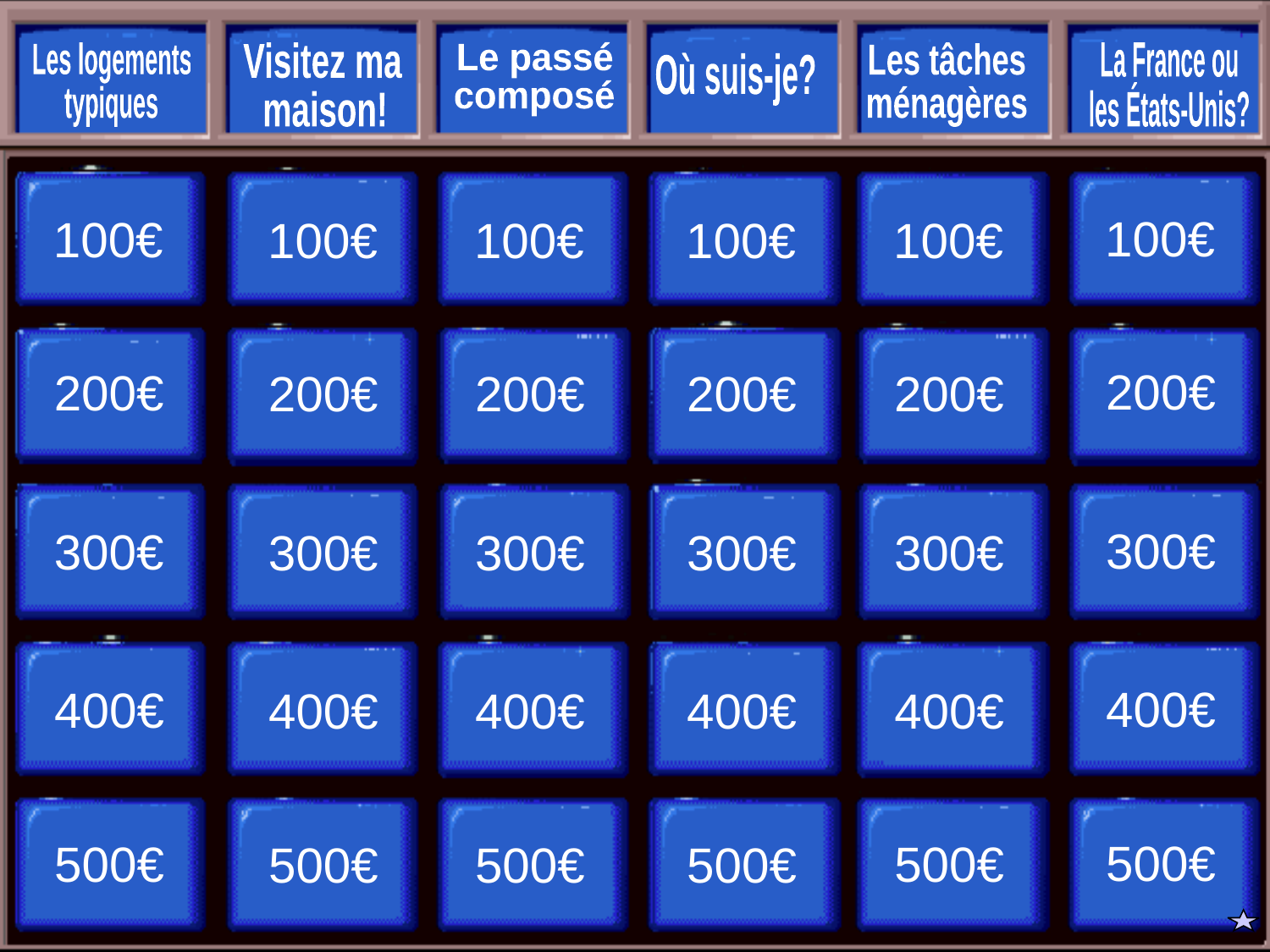

Les logements
typiques
Visitez ma
maison!
Le passé
composé
Les tâches
ménagères
La France ou
les États-Unis?
Où suis-je?
100€
100€
100€
100€
100€
100€
200€
200€
200€
200€
200€
200€
300€
300€
300€
300€
300€
300€
400€
400€
400€
400€
400€
400€
500€
500€
500€
500€
500€
500€